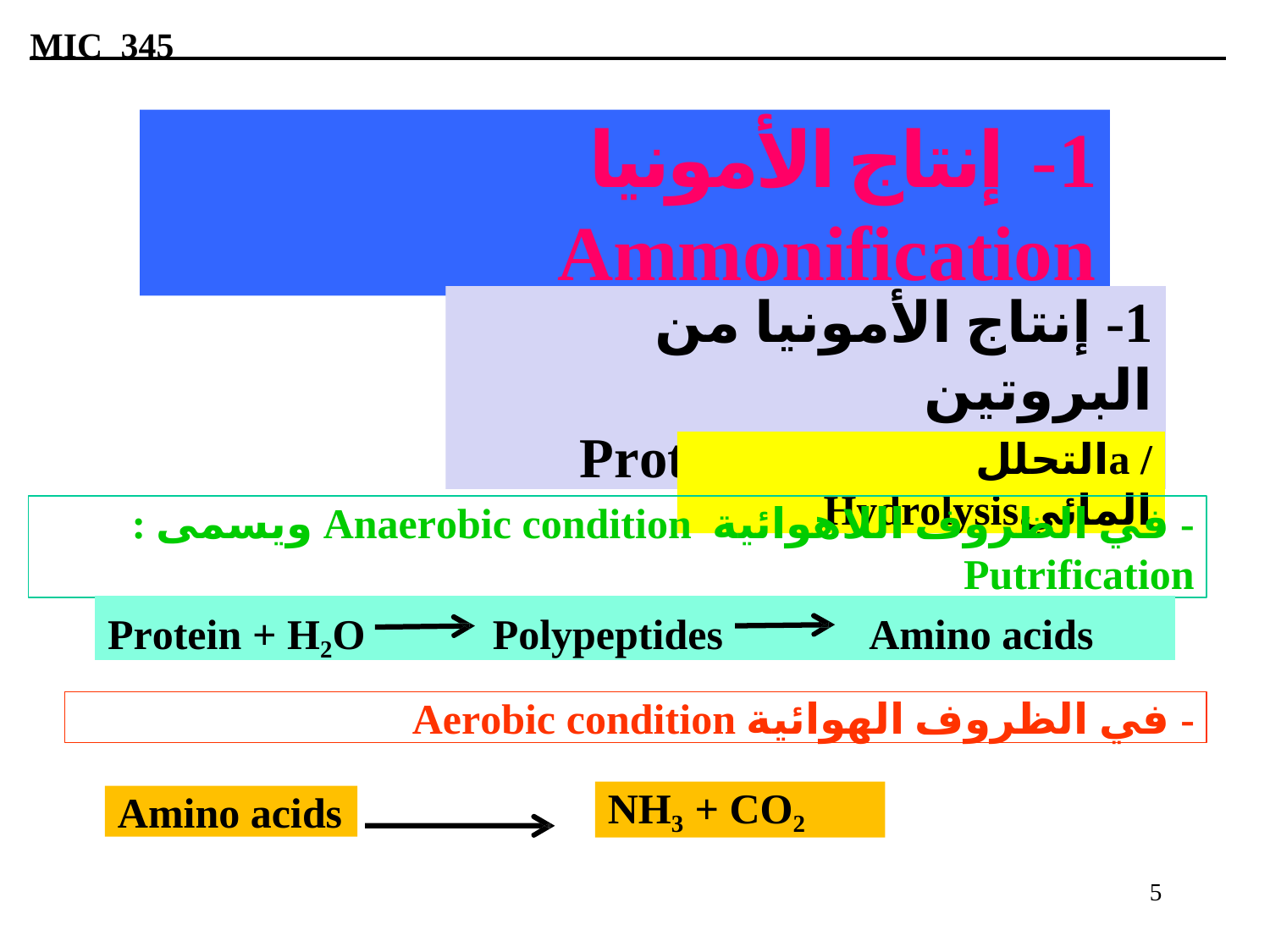

MIC  345

1-  إنتاج الأمونيا Ammonification
1- إنتاج الأمونيا من البروتين
Protein ammonification
/ aالتحلل المائيHydrolysis
- في الظروف اللاهوائية  Anaerobic condition ويسمى : Putrification

Protein + H2O
Polypeptides
Amino acids

- في الظروف الهوائية Aerobic condition
NH3 + CO2
Amino acids

5